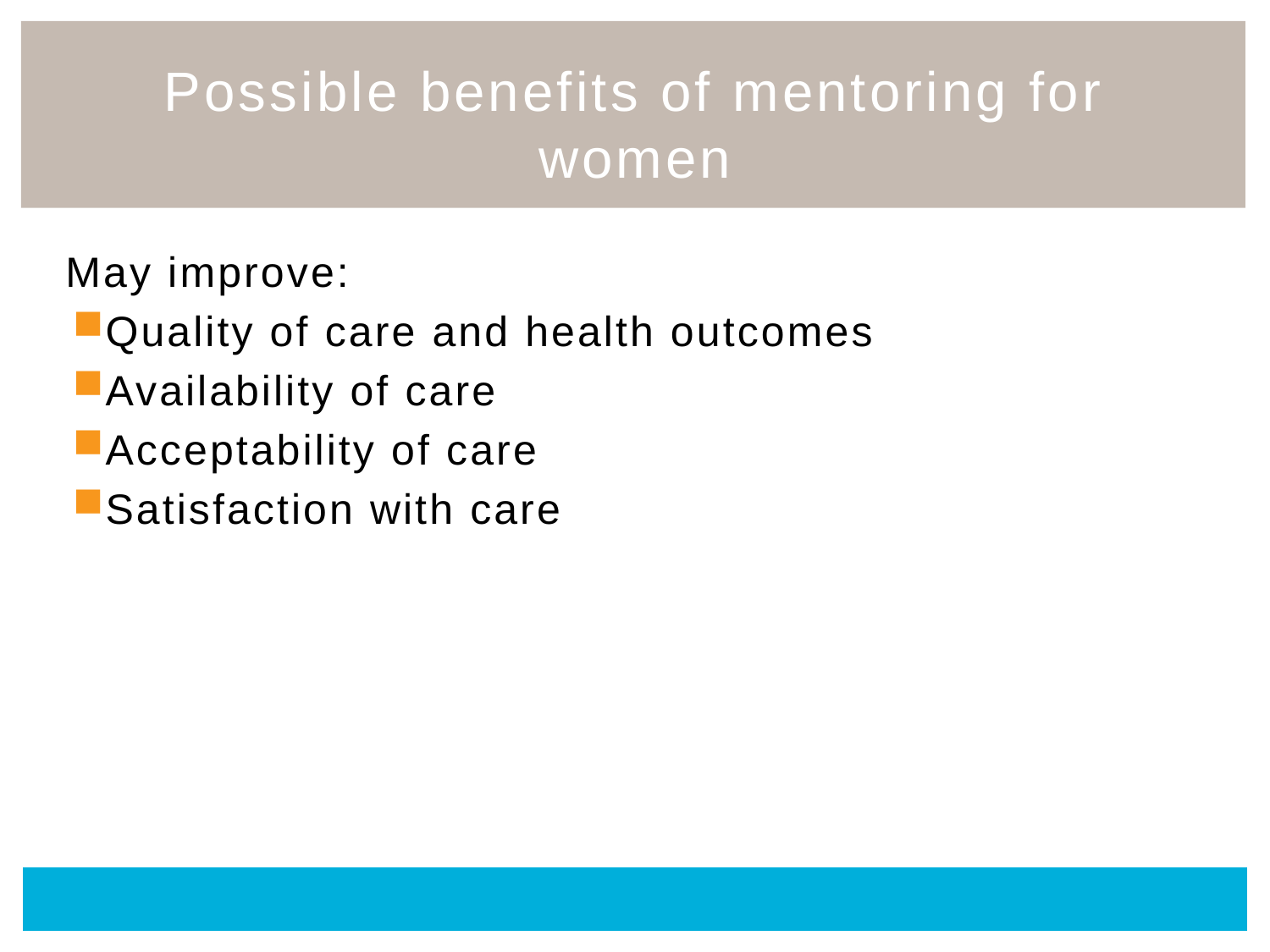

# Possible benefits of mentoring for women
May improve:
Quality of care and health outcomes
Availability of care
Acceptability of care
Satisfaction with care